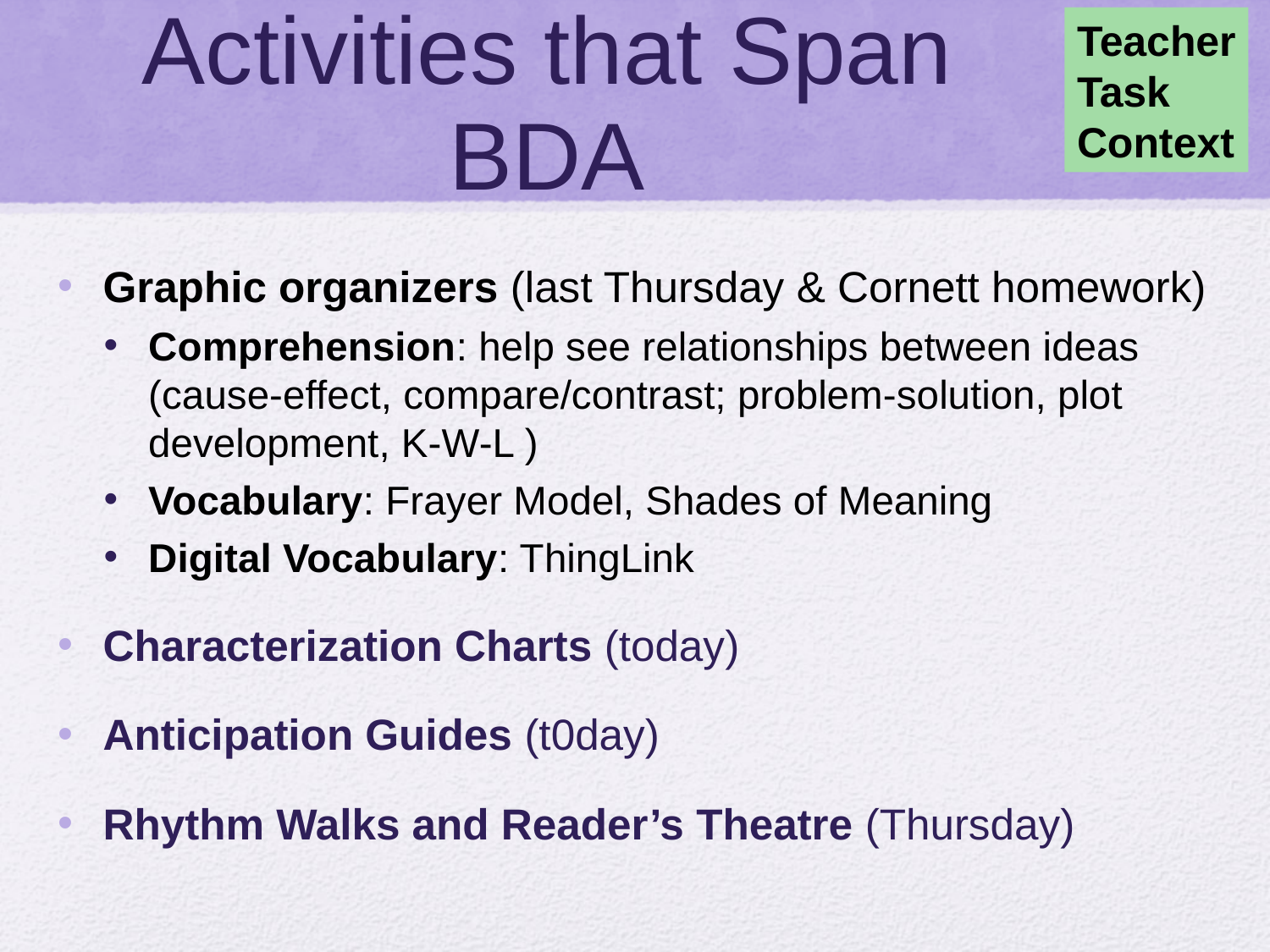

# Activities that Span BDA
Teacher
Task
Context
Graphic organizers (last Thursday & Cornett homework)
Comprehension: help see relationships between ideas (cause-effect, compare/contrast; problem-solution, plot development, K-W-L )
Vocabulary: Frayer Model, Shades of Meaning
Digital Vocabulary: ThingLink
Characterization Charts (today)
Anticipation Guides (t0day)
Rhythm Walks and Reader’s Theatre (Thursday)